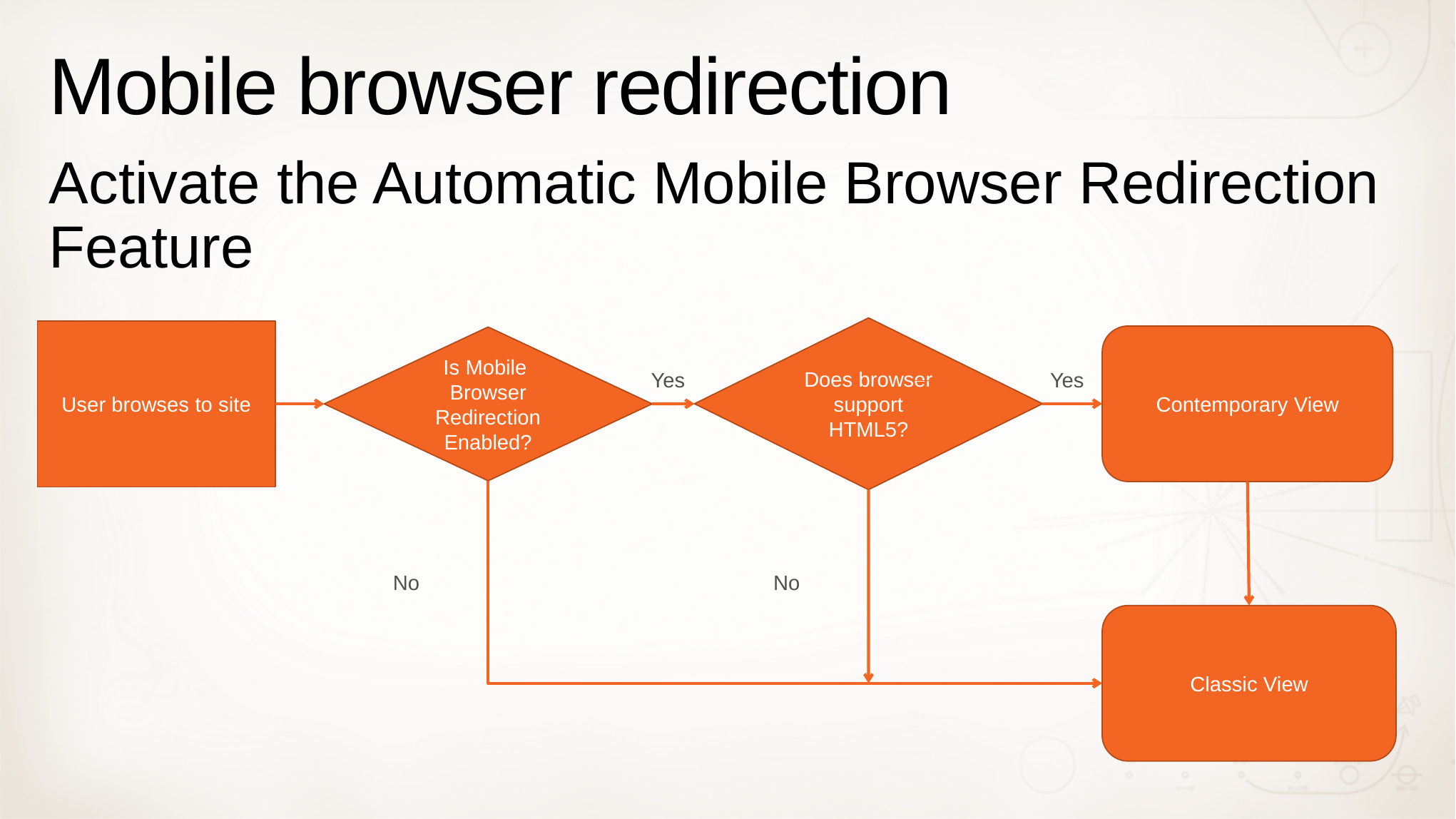

# Mobile browser redirection
Activate the Automatic Mobile Browser Redirection Feature
Does browser support HTML5?
User browses to site
Contemporary View
Is Mobile  Browser Redirection Enabled?
Yes
Yes
No
No
Classic View